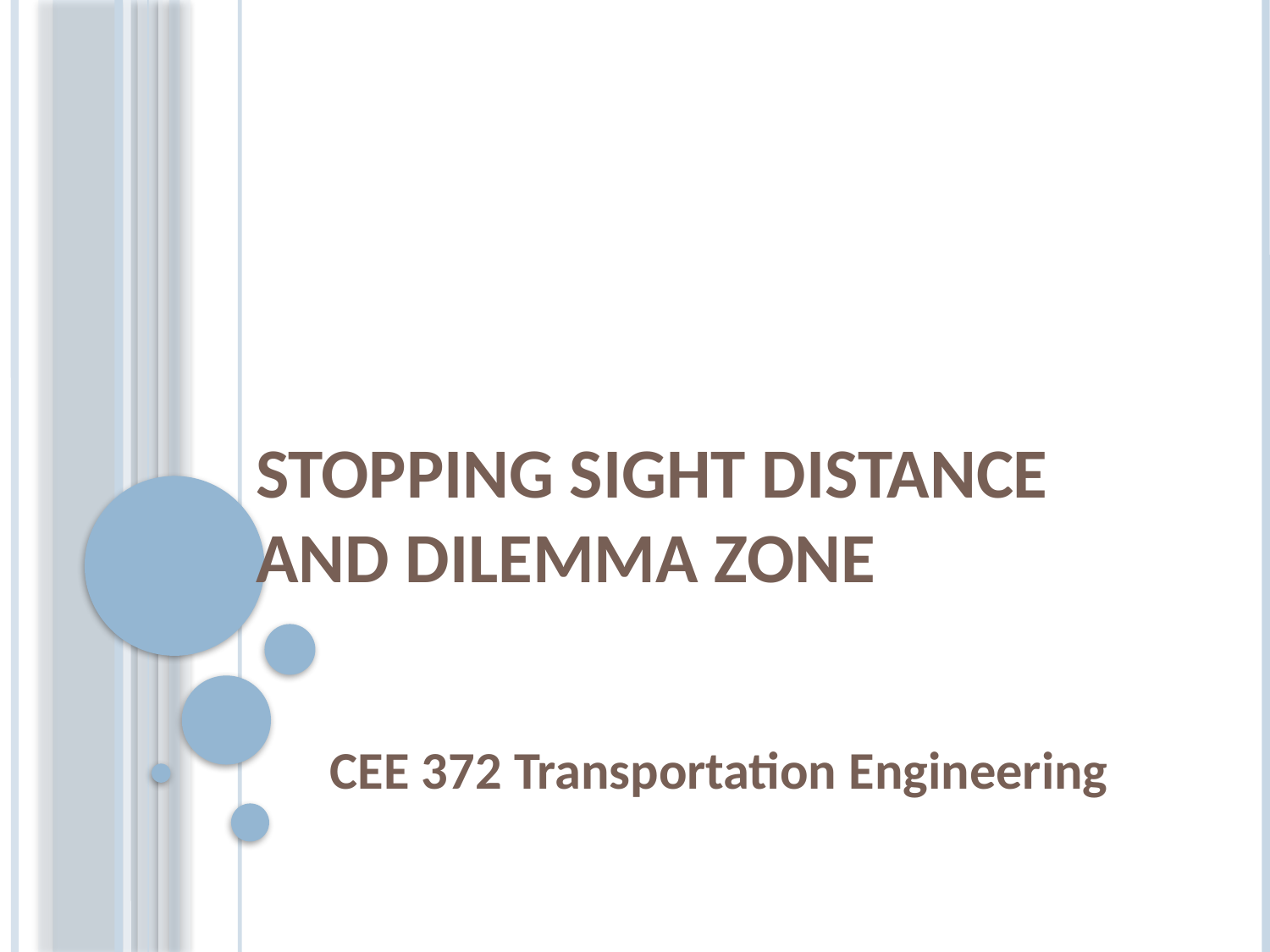

# Stopping Sight Distance and Dilemma Zone
CEE 372 Transportation Engineering